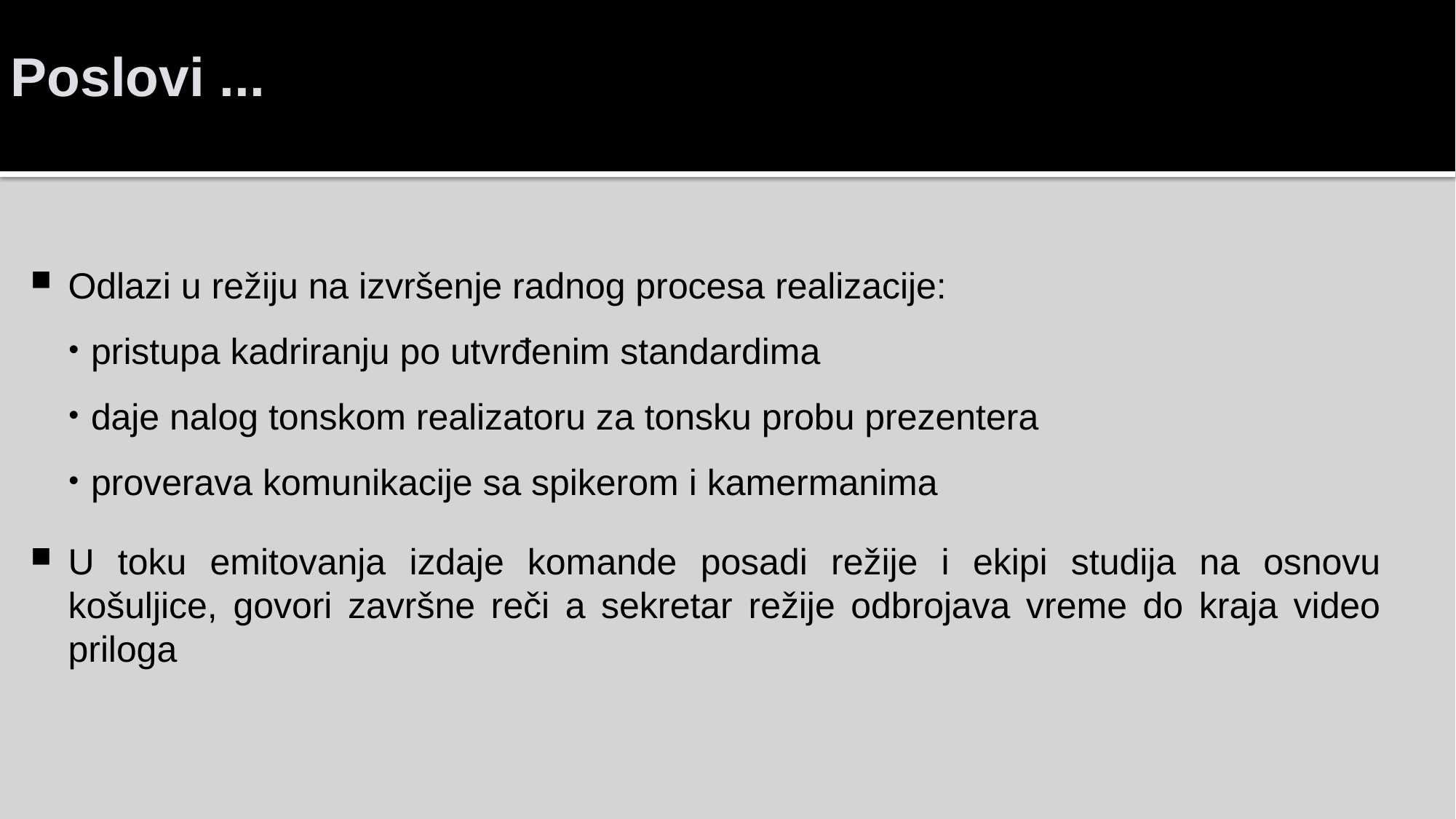

Poslovi ...

Odlazi u režiju na izvršenje radnog procesa realizacije:
pristupa kadriranju po utvrđenim standardima
daje nalog tonskom realizatoru za tonsku probu prezentera
proverava komunikacije sa spikerom i kamermanima

U toku emitovanja izdaje komande posadi režije i ekipi studija na osnovu košuljice, govori završne reči a sekretar režije odbrojava vreme do kraja video priloga